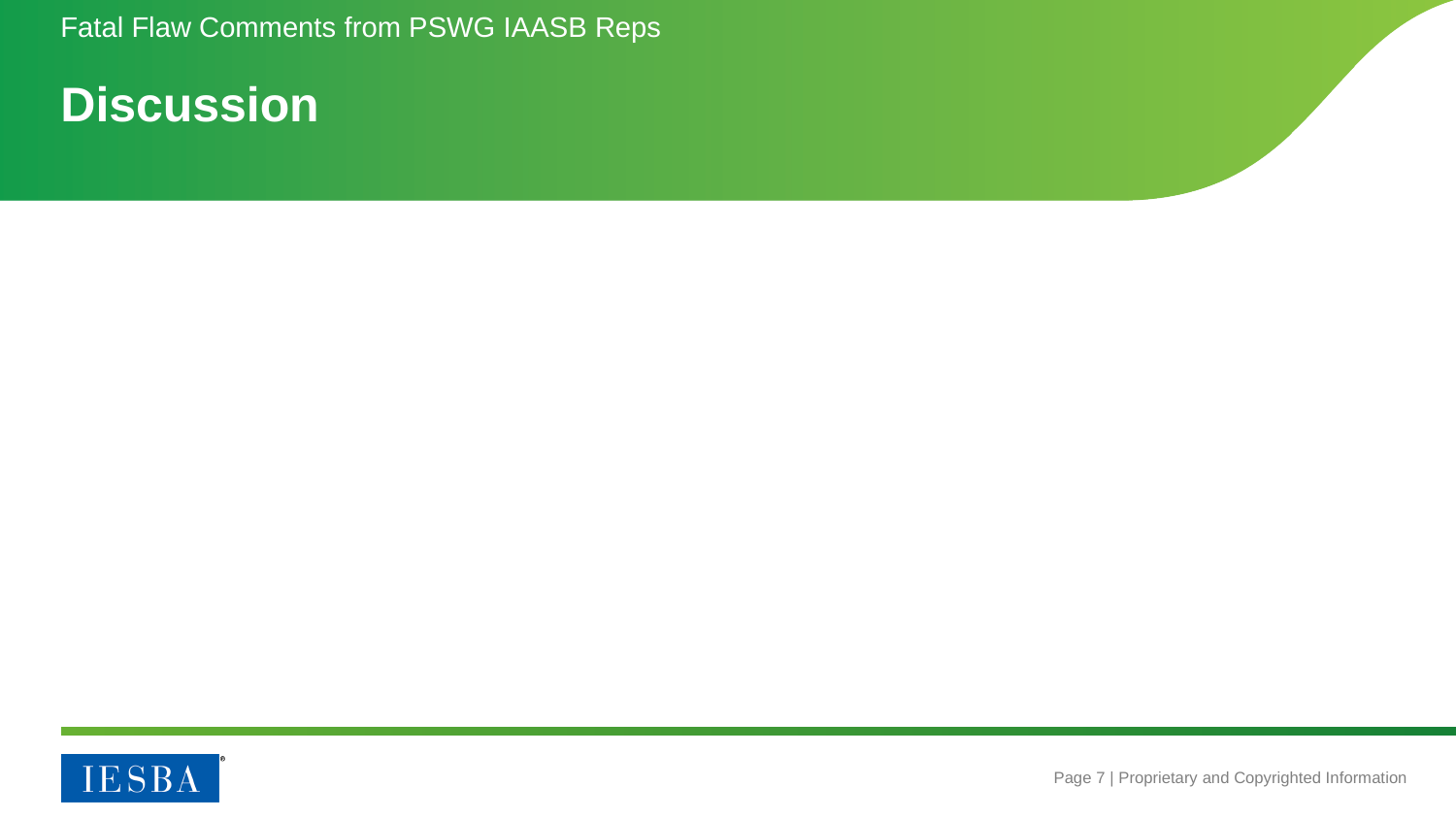

Fatal Flaw Comments from PSWG IAASB Reps
# Discussion